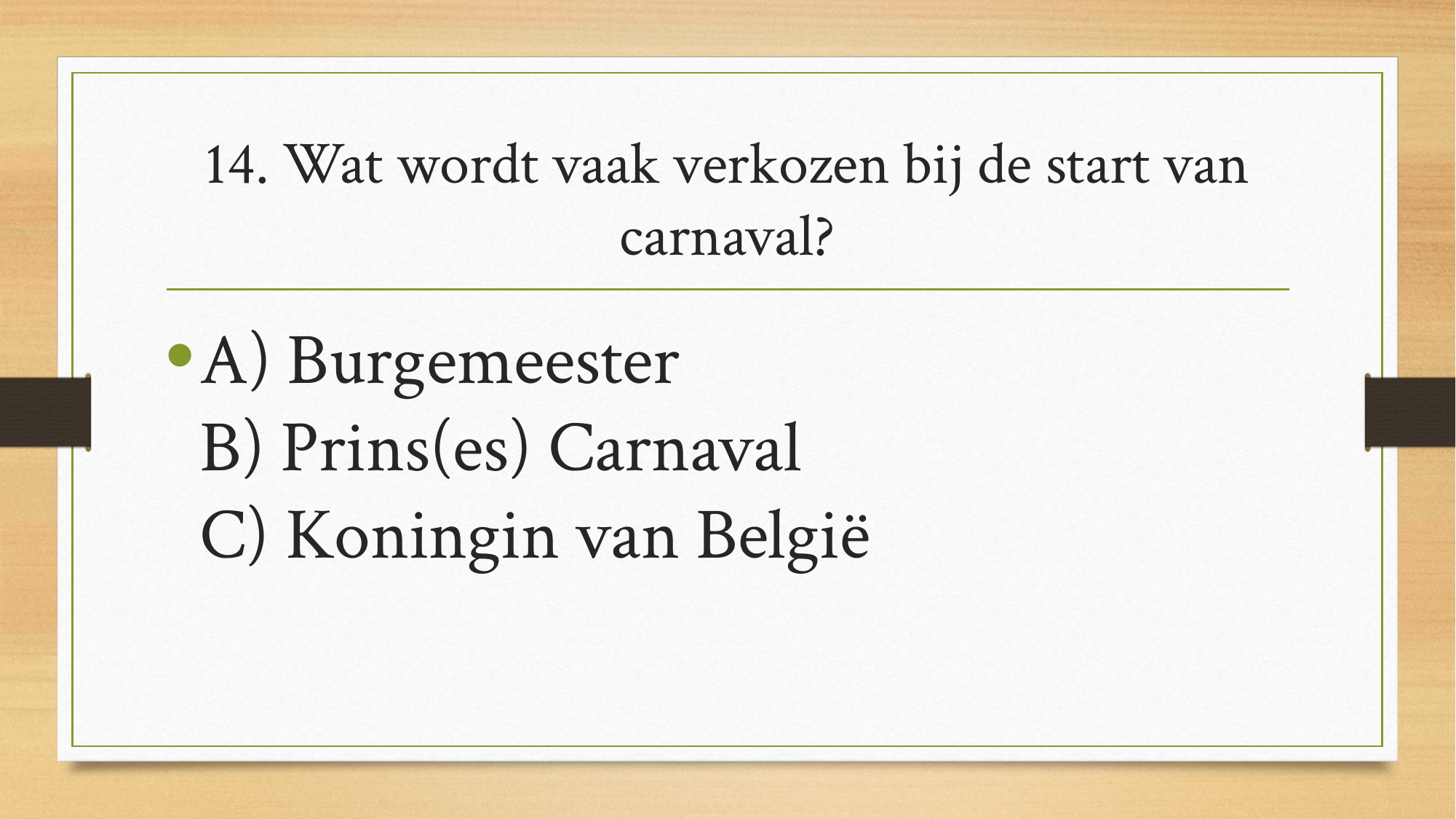

# 14. Wat wordt vaak verkozen bij de start van carnaval?
A) Burgemeester
B) Prins(es) Carnaval
C) Koningin van België